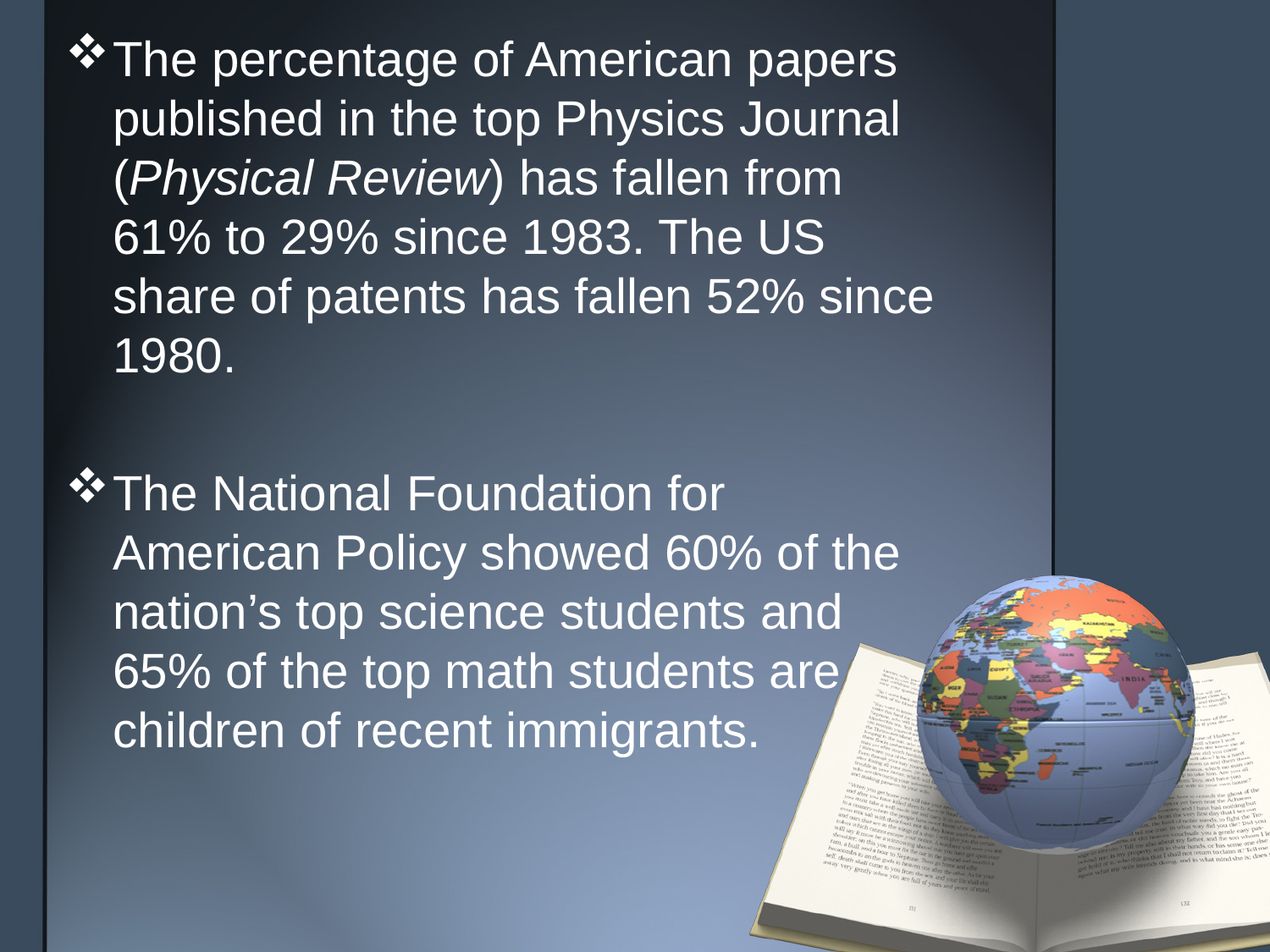

The percentage of American papers published in the top Physics Journal (Physical Review) has fallen from 61% to 29% since 1983. The US share of patents has fallen 52% since 1980.

The National Foundation for American Policy showed 60% of the nation’s top science students and 65% of the top math students are children of recent immigrants.